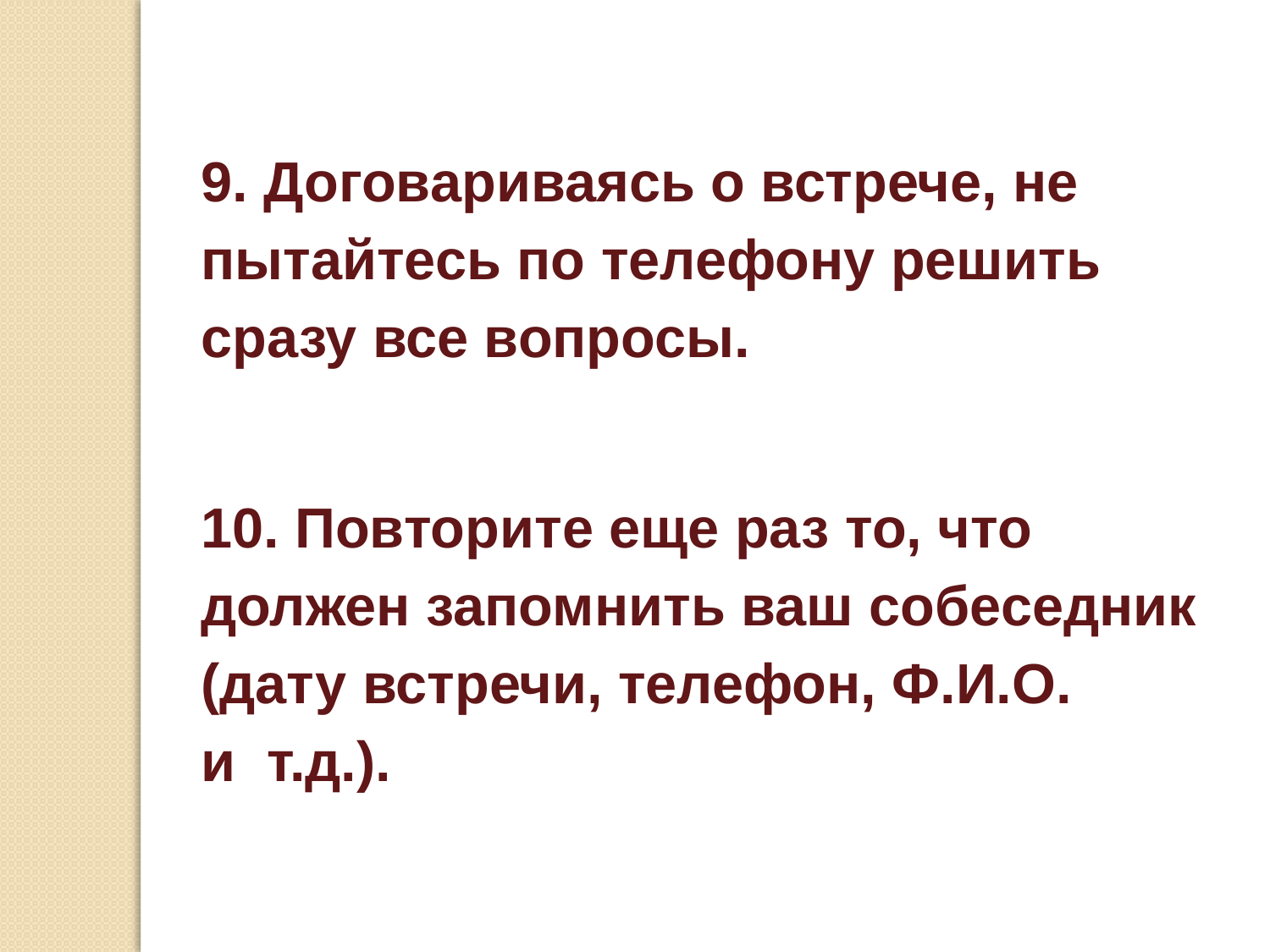

9. Договариваясь о встрече, не пытайтесь по телефону решить сразу все вопросы.

10. Повторите еще раз то, что должен запомнить ваш собеседник (дату встречи, телефон, Ф.И.О.         и  т.д.).